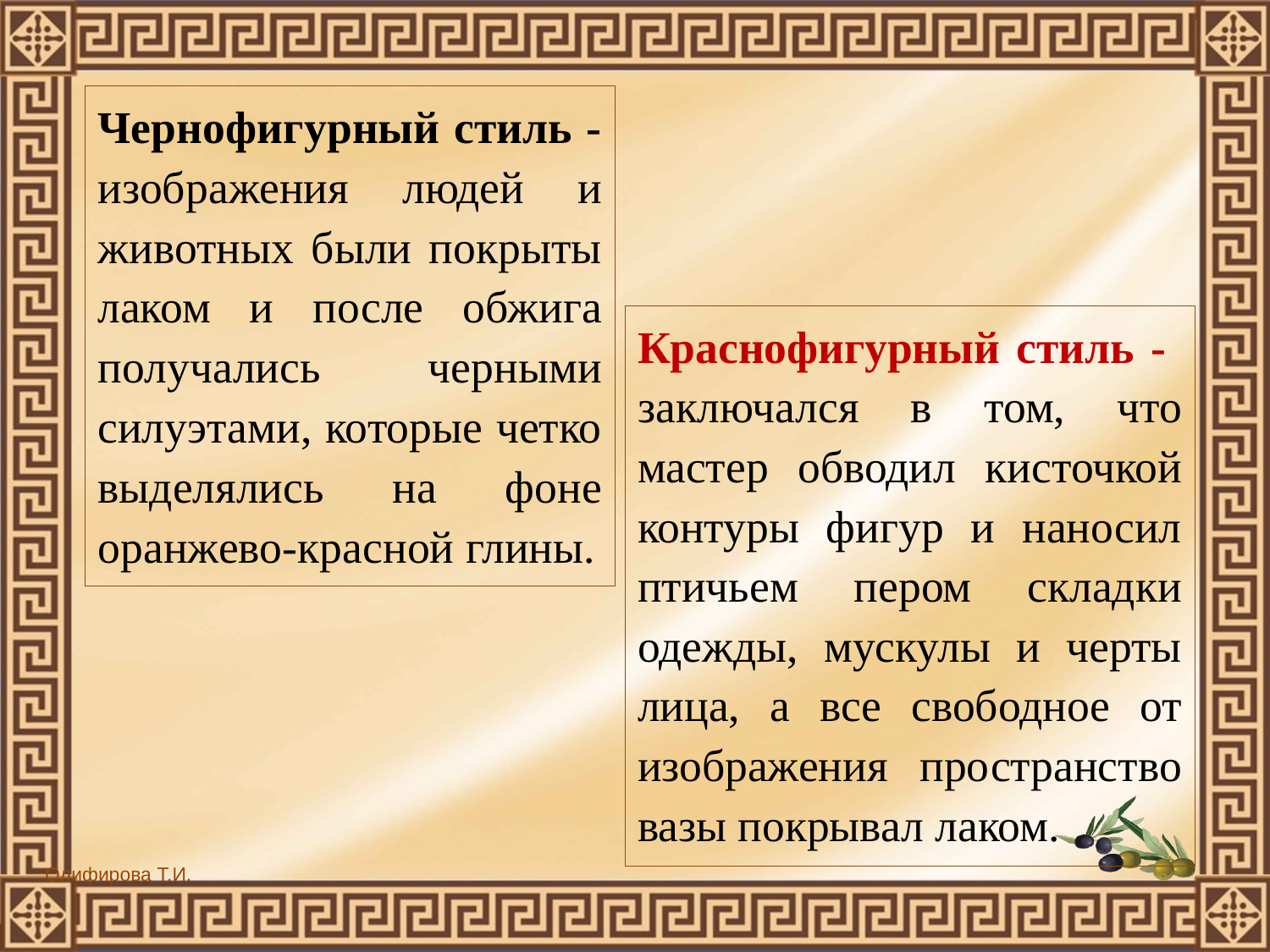

Чернофигурный стиль - изображения людей и животных были покрыты лаком и после обжига получались черными силуэтами, которые четко выделялись на фоне оранжево-красной глины.

Краснофигурный стиль -  заключался в том, что мастер обводил кисточкой контуры фигур и наносил птичьем пером складки одежды, мускулы и черты лица, а все свободное от изображения пространство вазы покрывал лаком.